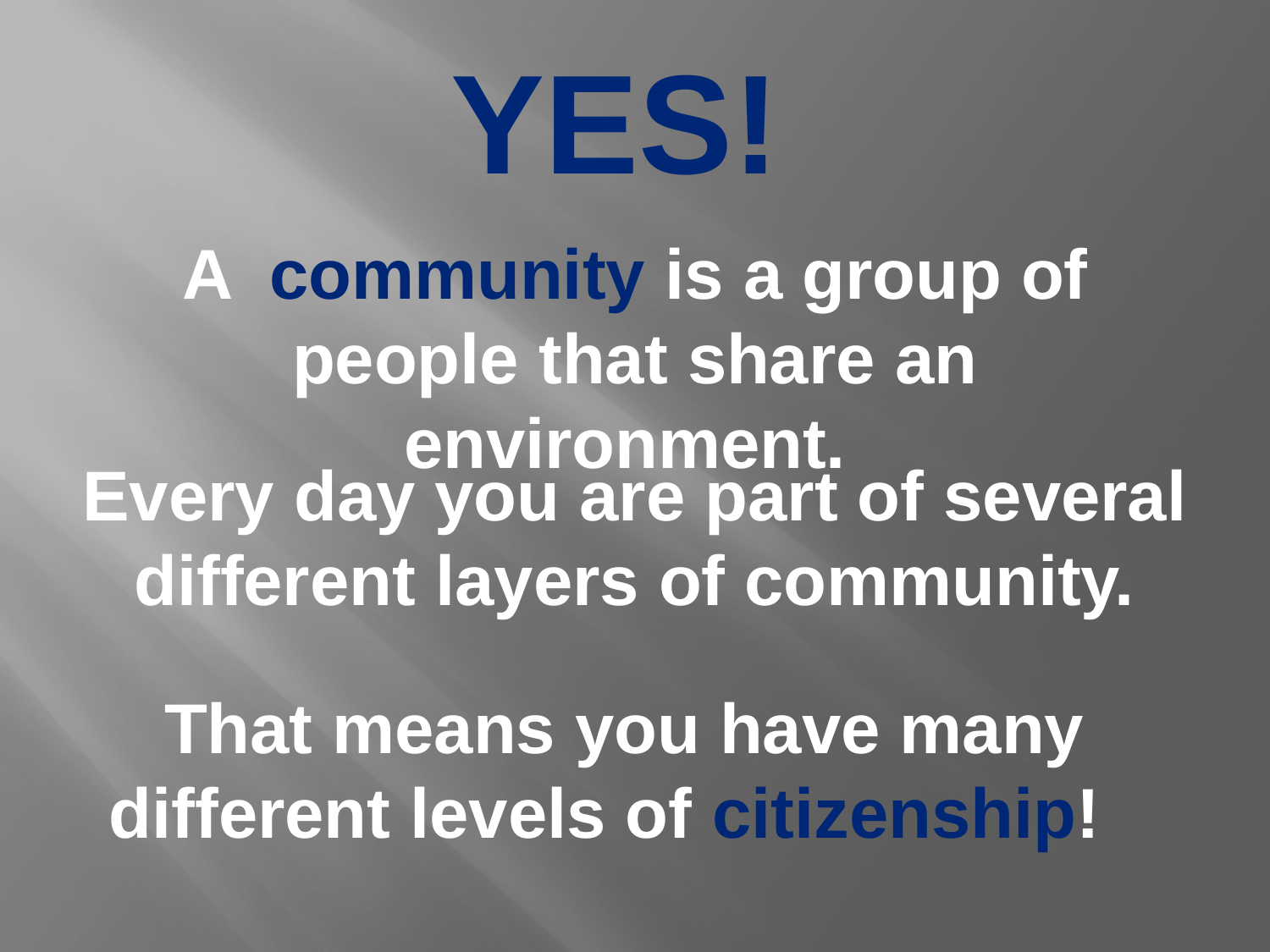

# YES!
A  community is a group of people that share an environment.
Every day you are part of several different layers of community.
That means you have many different levels of citizenship!